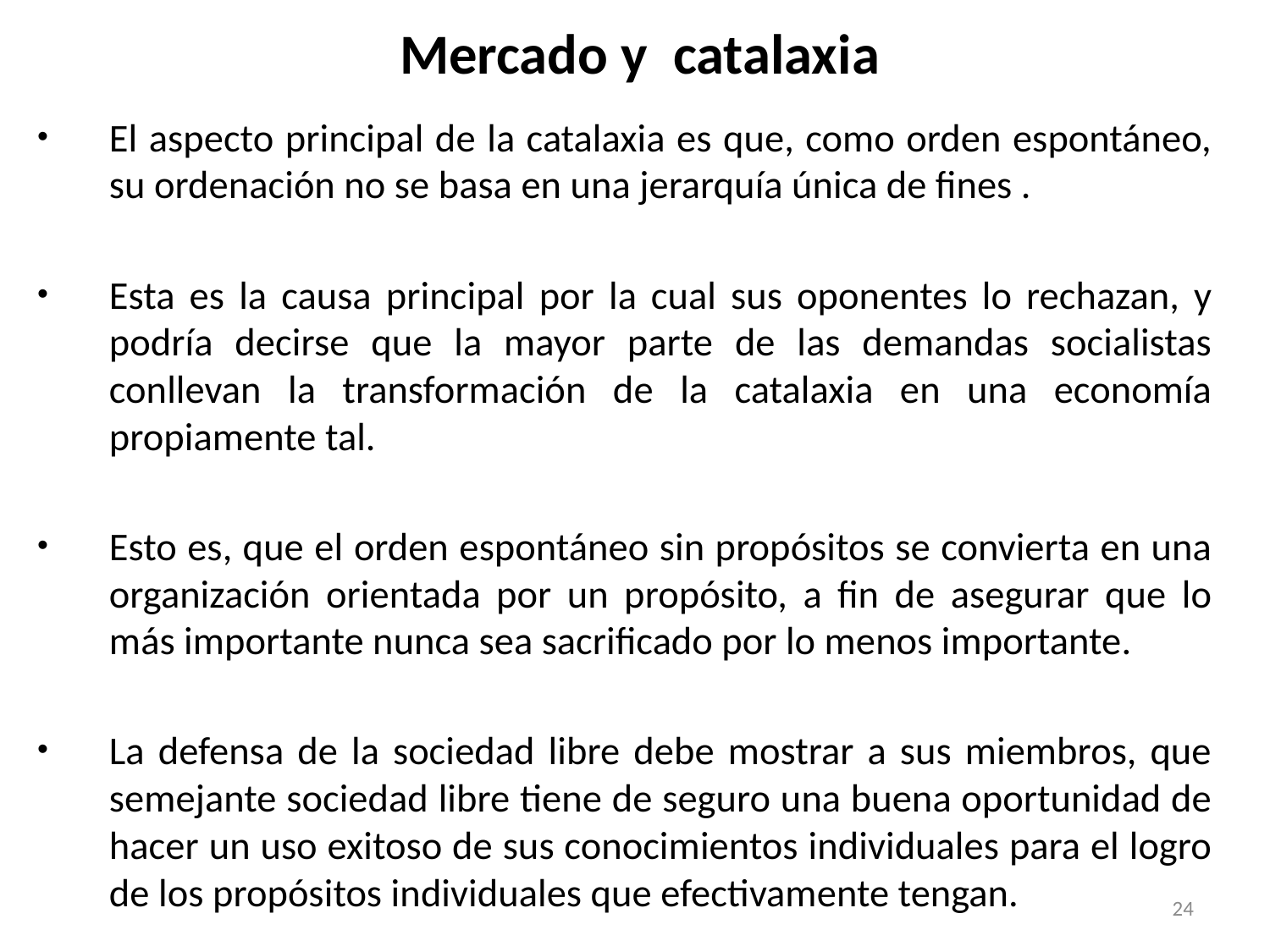

# Mercado y  catalaxia
El aspecto principal de la catalaxia es que, como orden espontáneo, su ordenación no se basa en una jerarquía única de fines .

Esta es la causa principal por la cual sus oponentes lo rechazan, y podría decirse que la mayor parte de las demandas socialistas conllevan la transformación de la catalaxia en una economía propiamente tal.

Esto es, que el orden espontáneo sin propósitos se convierta en una organización orientada por un propósito, a fin de asegurar que lo más importante nunca sea sacrificado por lo menos importante.

La defensa de la sociedad libre debe mostrar a sus miembros, que semejante sociedad libre tiene de seguro una buena oportunidad de hacer un uso exitoso de sus conocimientos individuales para el logro de los propósitos individuales que efectivamente tengan.
24